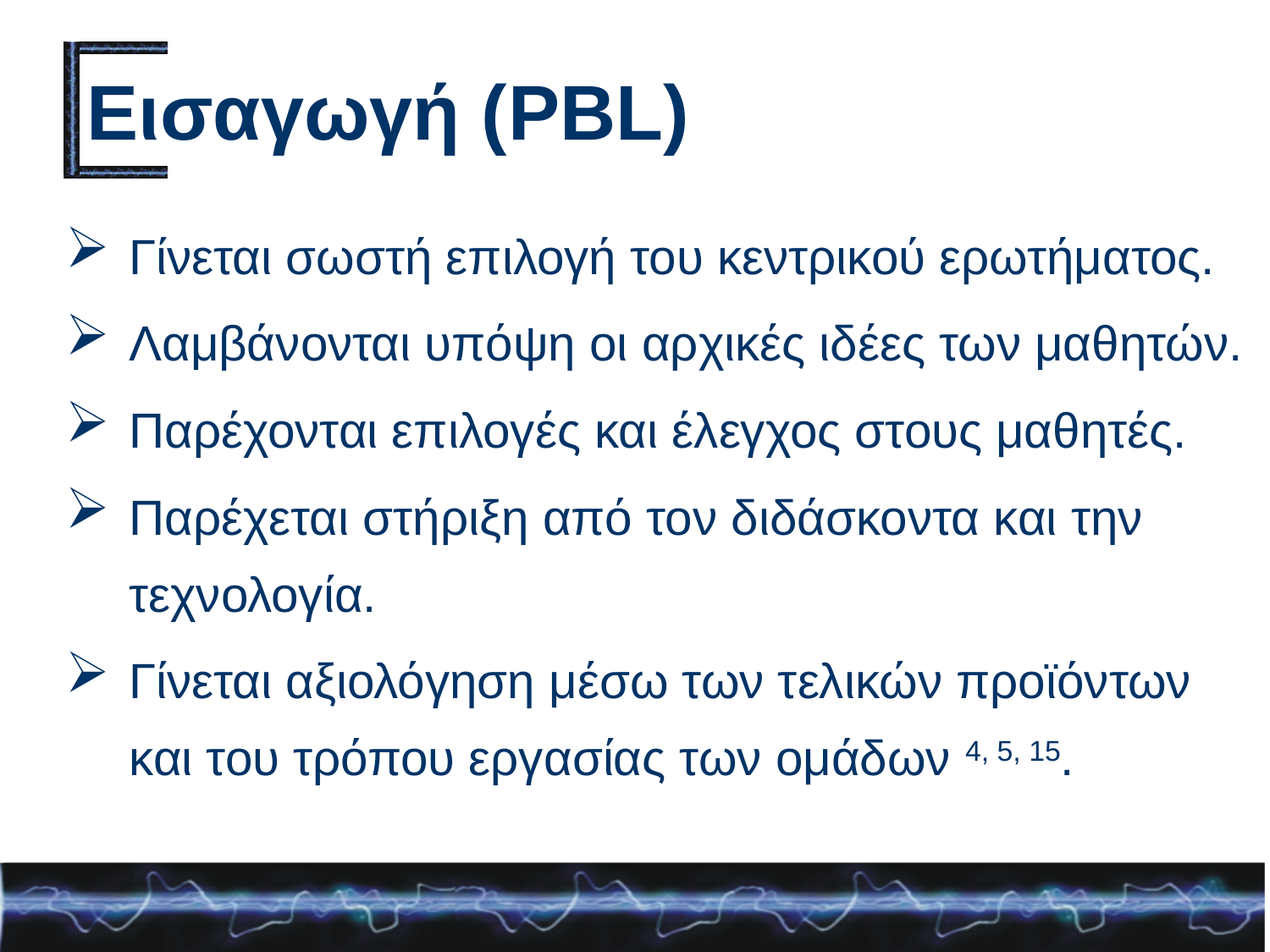

# Εισαγωγή (PBL)
Γίνεται σωστή επιλογή του κεντρικού ερωτήματος.
Λαμβάνονται υπόψη οι αρχικές ιδέες των μαθητών.
Παρέχονται επιλογές και έλεγχος στους μαθητές.
Παρέχεται στήριξη από τον διδάσκοντα και την τεχνολογία.
Γίνεται αξιολόγηση μέσω των τελικών προϊόντων και του τρόπου εργασίας των ομάδων 4, 5, 15.